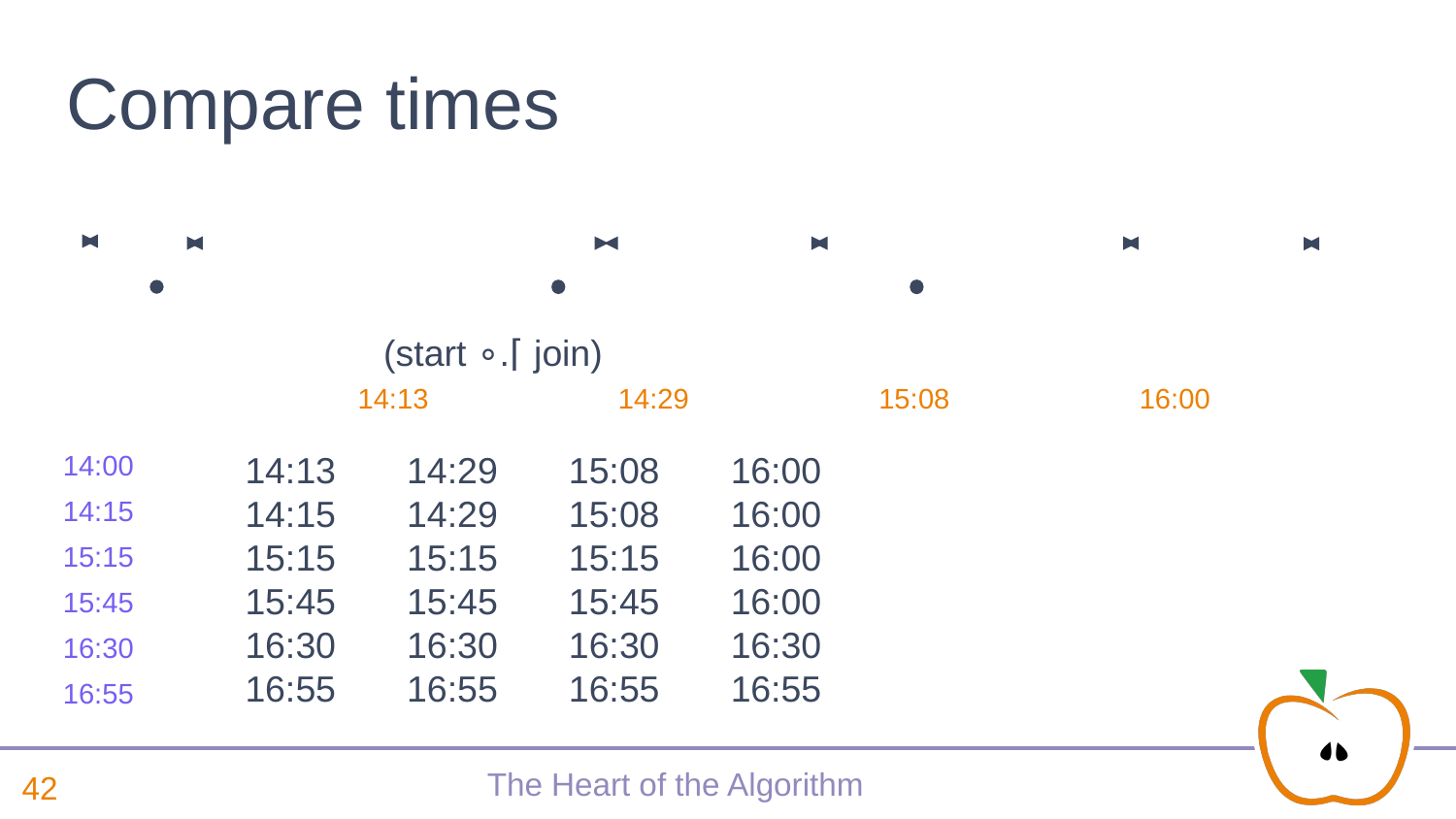

# Compare times
      (start ∘.⌈ join)
14:13
14:29
15:08
16:00
14:00
        14:13       14:29       15:08       16:00
        14:15       14:29       15:08       16:00
        15:15       15:15       15:15       16:00
        15:45       15:45       15:45       16:00
        16:30       16:30       16:30       16:30
        16:55       16:55       16:55       16:55
14:15
15:15
15:45
16:30
16:55